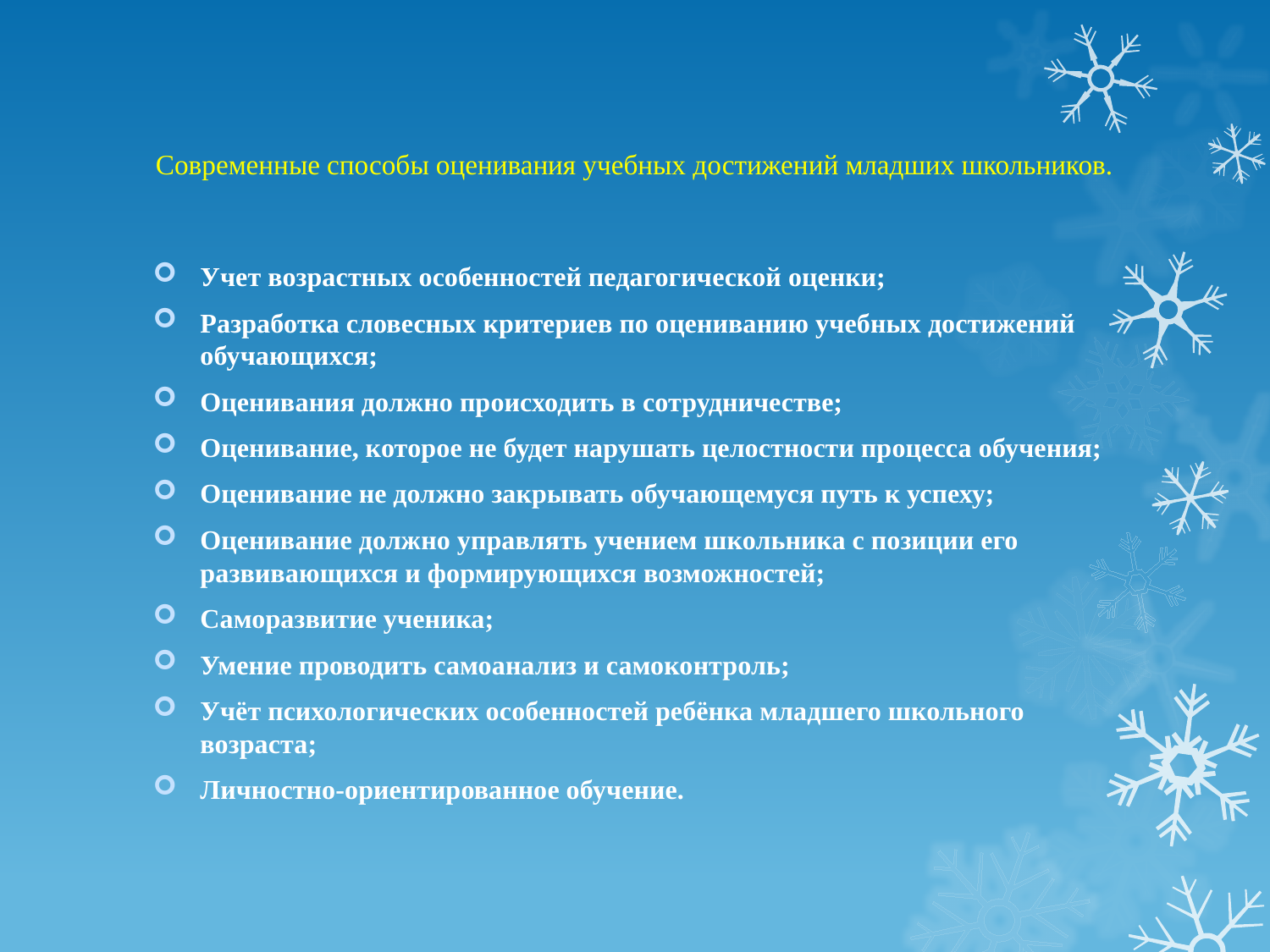

# Современные способы оценивания учебных достижений младших школьников.
Учет возрастных особенностей педагогической оценки;
Разработка словесных критериев по оцениванию учебных достижений обучающихся;
Оценивания должно происходить в сотрудничестве;
Оценивание, которое не будет нарушать целостности процесса обучения;
Оценивание не должно закрывать обучающемуся путь к успеху;
Оценивание должно управлять учением школьника с позиции его развивающихся и формирующихся возможностей;
Саморазвитие ученика;
Умение проводить самоанализ и самоконтроль;
Учёт психологических особенностей ребёнка младшего школьного возраста;
Личностно-ориентированное обучение.